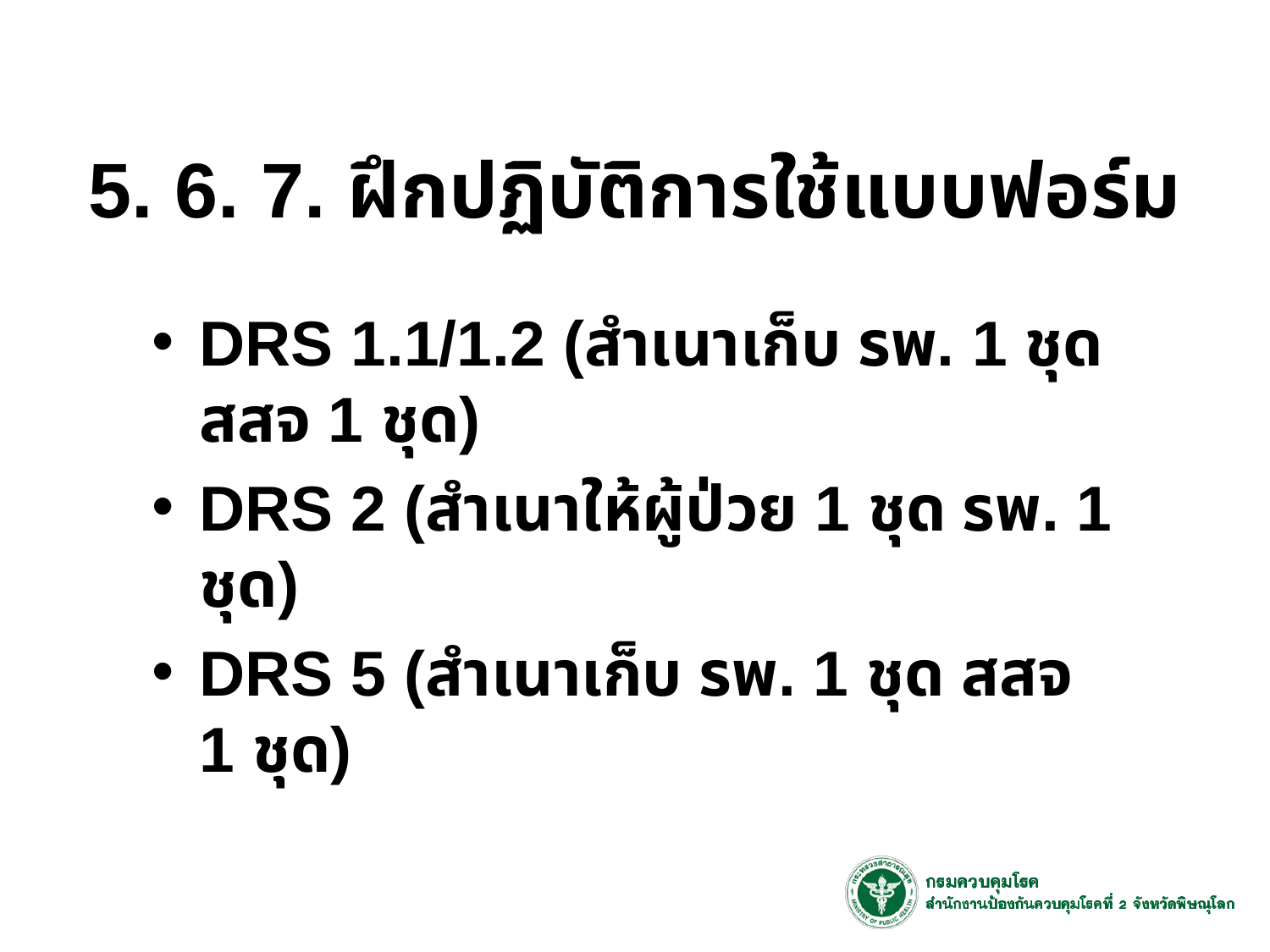

# 5. 6. 7. ฝึกปฏิบัติการใช้แบบฟอร์ม
DRS 1.1/1.2 (สำเนาเก็บ รพ. 1 ชุด สสจ 1 ชุด)
DRS 2 (สำเนาให้ผู้ป่วย 1 ชุด รพ. 1 ชุด)
DRS 5 (สำเนาเก็บ รพ. 1 ชุด สสจ 1 ชุด)